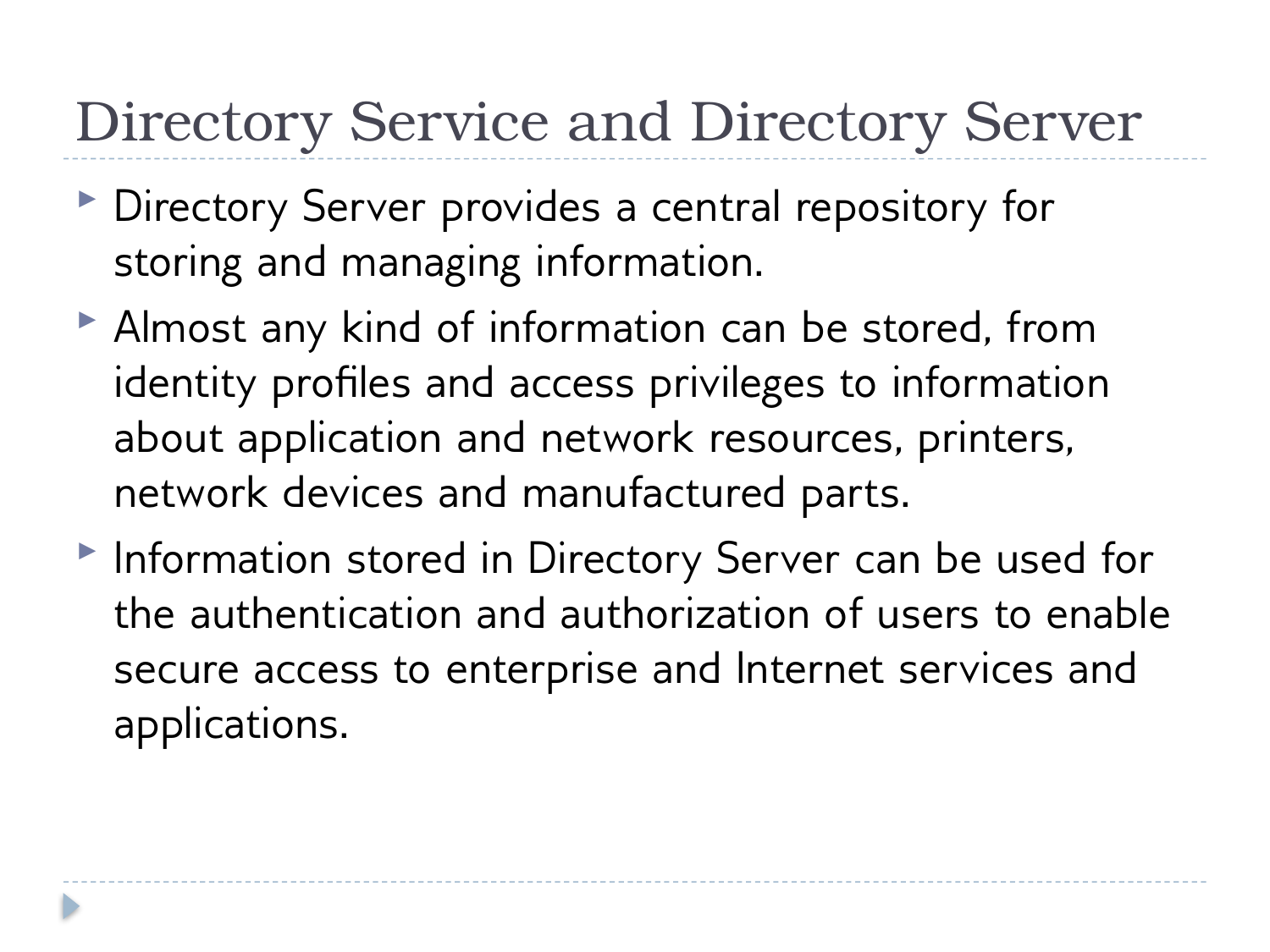

# Directory Service and Directory Server
Directory Server provides a central repository for storing and managing information.
Almost any kind of information can be stored, from identity profiles and access privileges to information about application and network resources, printers, network devices and manufactured parts.
Information stored in Directory Server can be used for the authentication and authorization of users to enable secure access to enterprise and Internet services and applications.